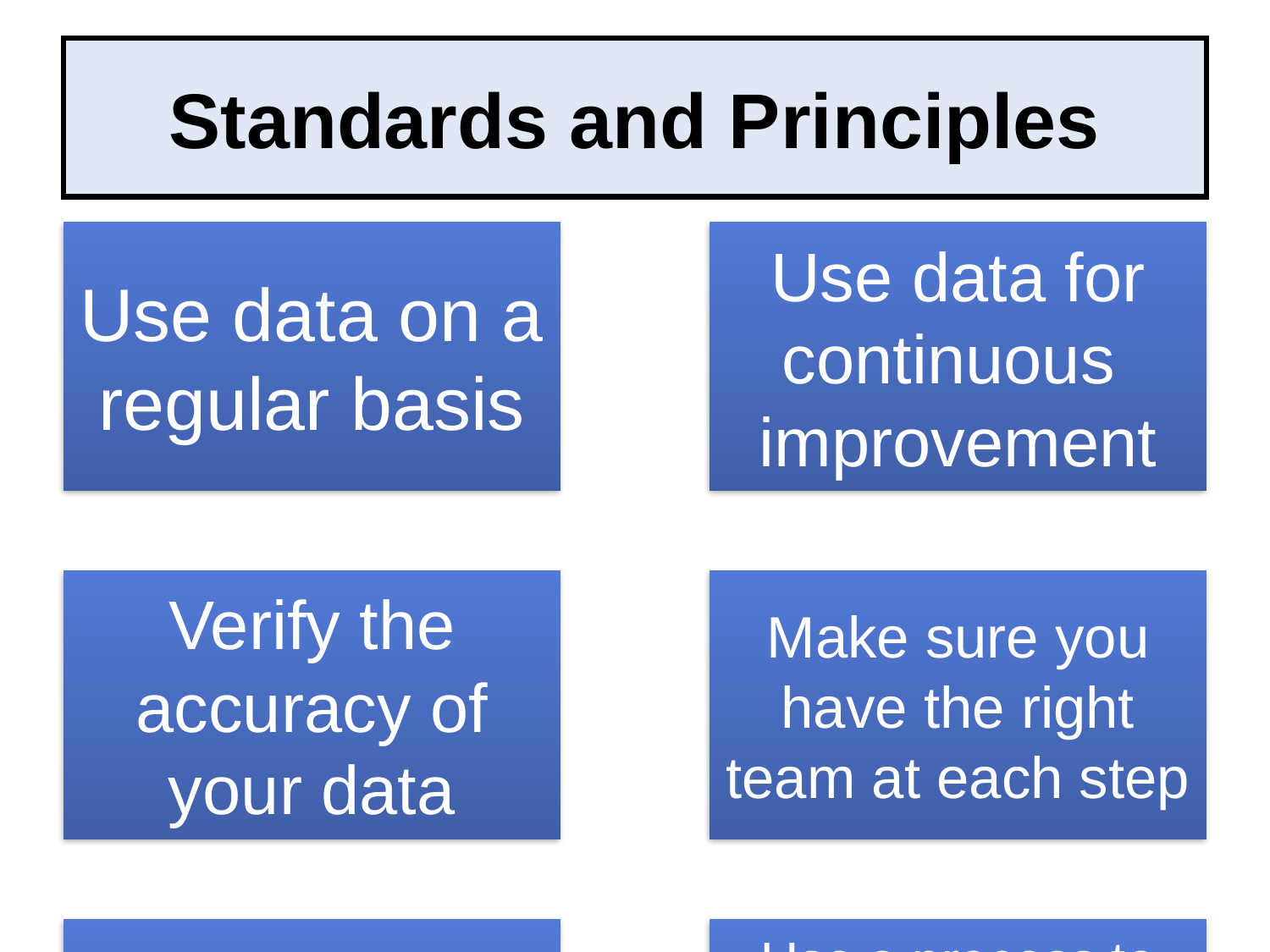

# Standards and Principles
Use data on a regular basis
Use data for continuous  improvement
Verify the accuracy of your data
Make sure you have the right team at each step